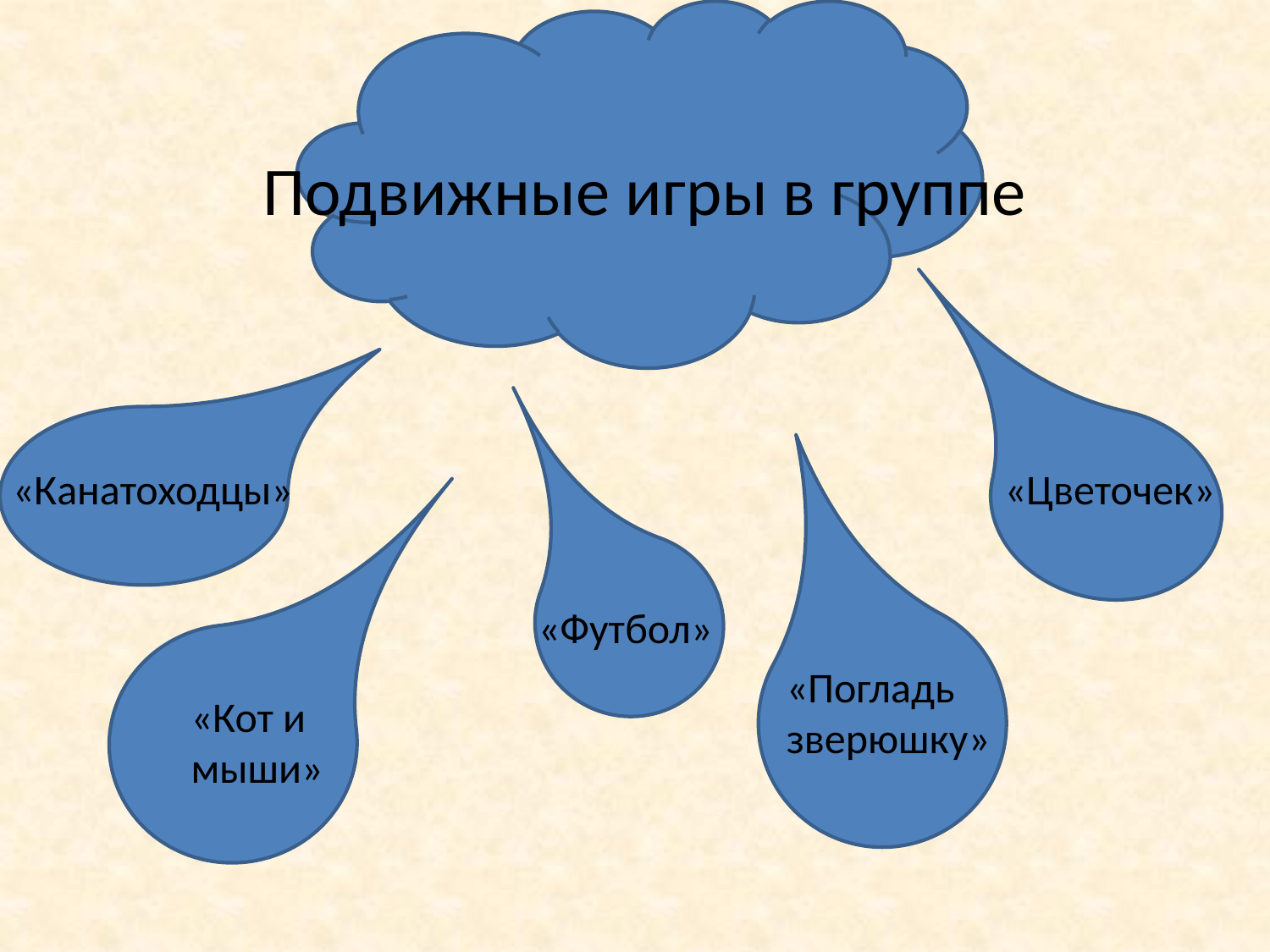

# Подвижные игры в группе

«Канатоходцы»
«Цветочек»

«Футбол»

«Погладь зверюшку»
«Кот и мыши»